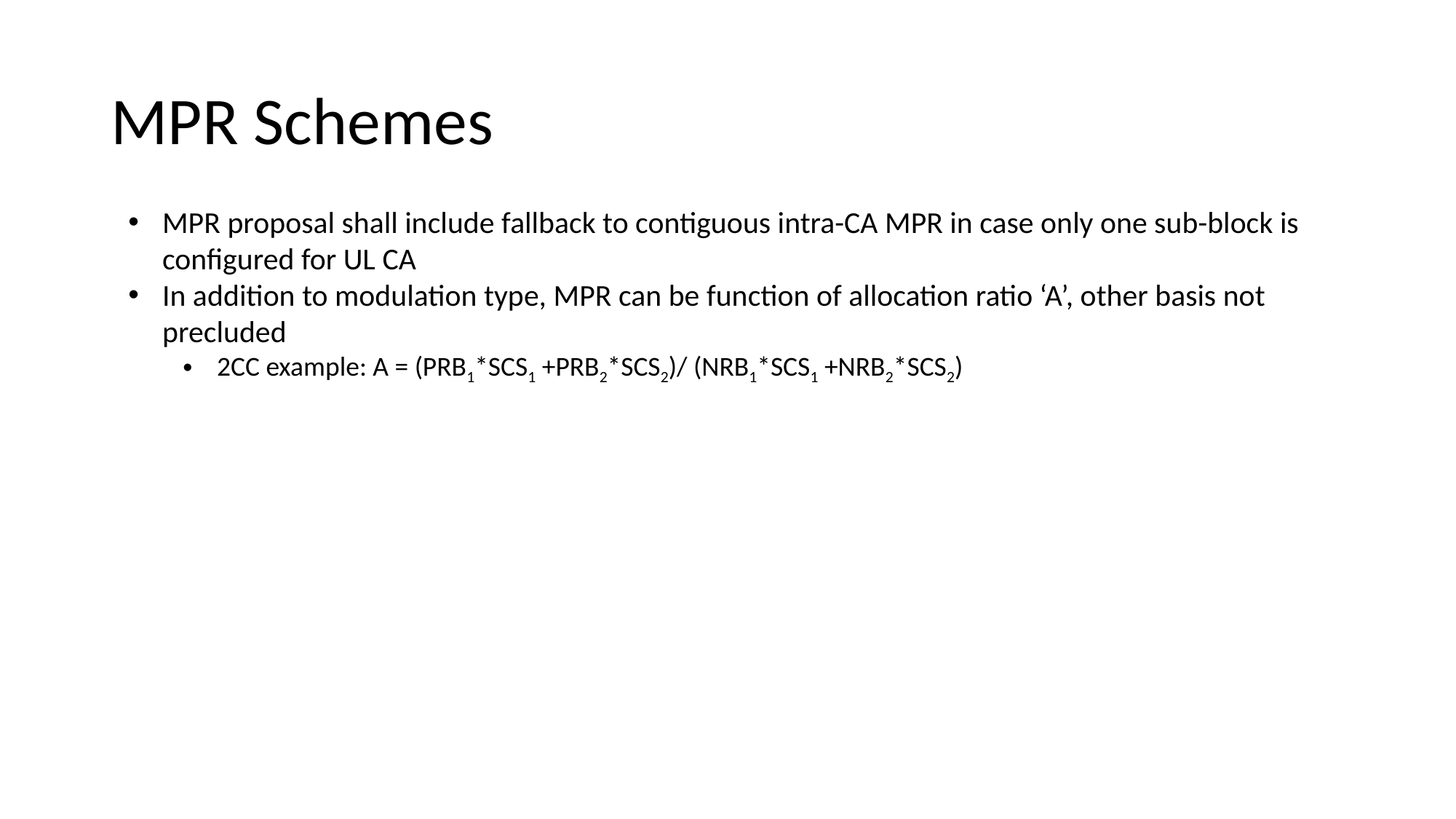

# MPR Schemes
MPR proposal shall include fallback to contiguous intra-CA MPR in case only one sub-block is configured for UL CA
In addition to modulation type, MPR can be function of allocation ratio ‘A’, other basis not precluded
2CC example: A = (PRB1*SCS1 +PRB2*SCS2)/ (NRB1*SCS1 +NRB2*SCS2)